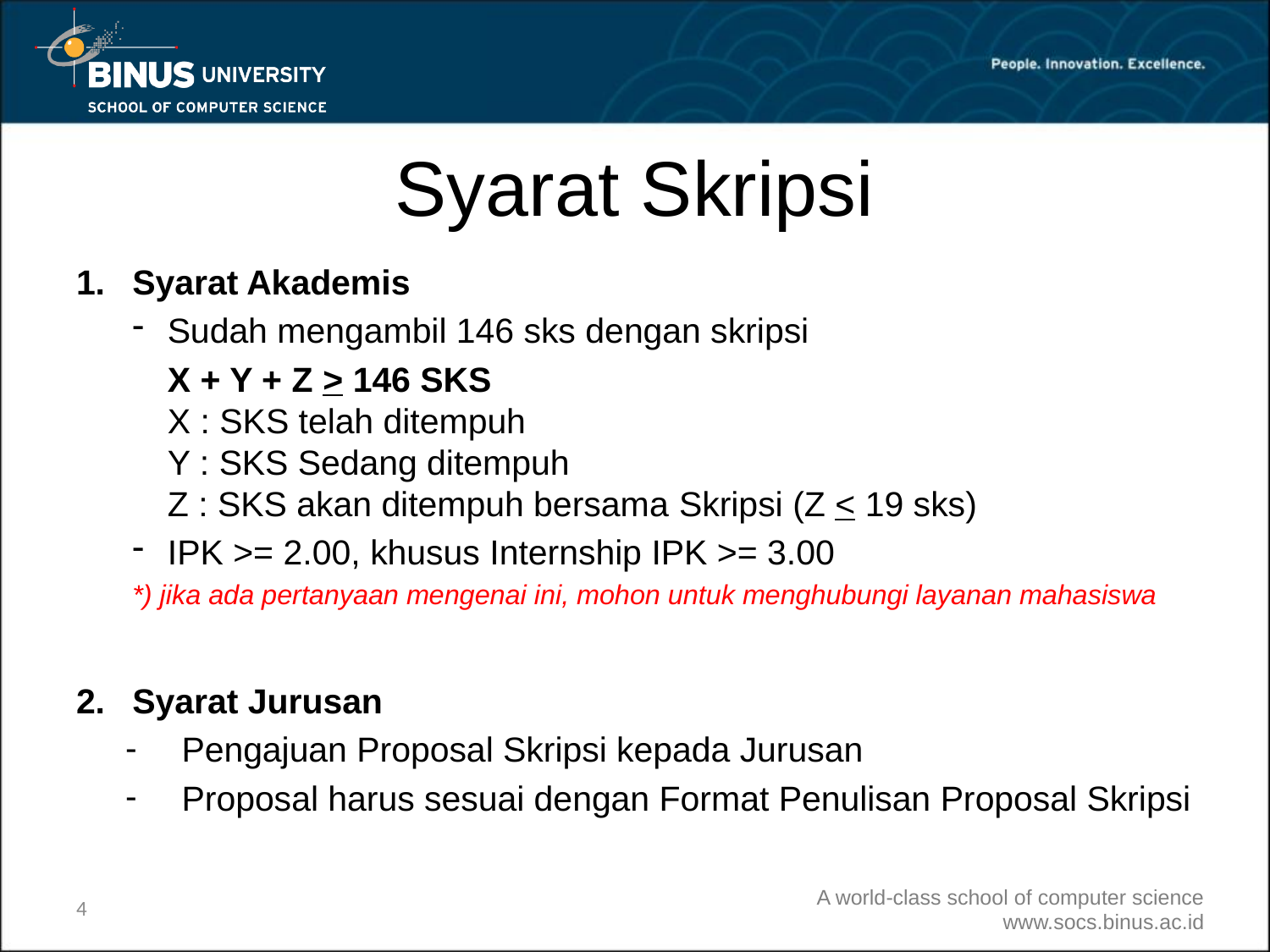

# Syarat Skripsi
Syarat Akademis
Sudah mengambil 146 sks dengan skripsi
	X + Y + Z > 146 SKS
X : SKS telah ditempuh
Y : SKS Sedang ditempuh
Z : SKS akan ditempuh bersama Skripsi (Z < 19 sks)
IPK >= 2.00, khusus Internship IPK >= 3.00
*) jika ada pertanyaan mengenai ini, mohon untuk menghubungi layanan mahasiswa

Syarat Jurusan
Pengajuan Proposal Skripsi kepada Jurusan
Proposal harus sesuai dengan Format Penulisan Proposal Skripsi
4